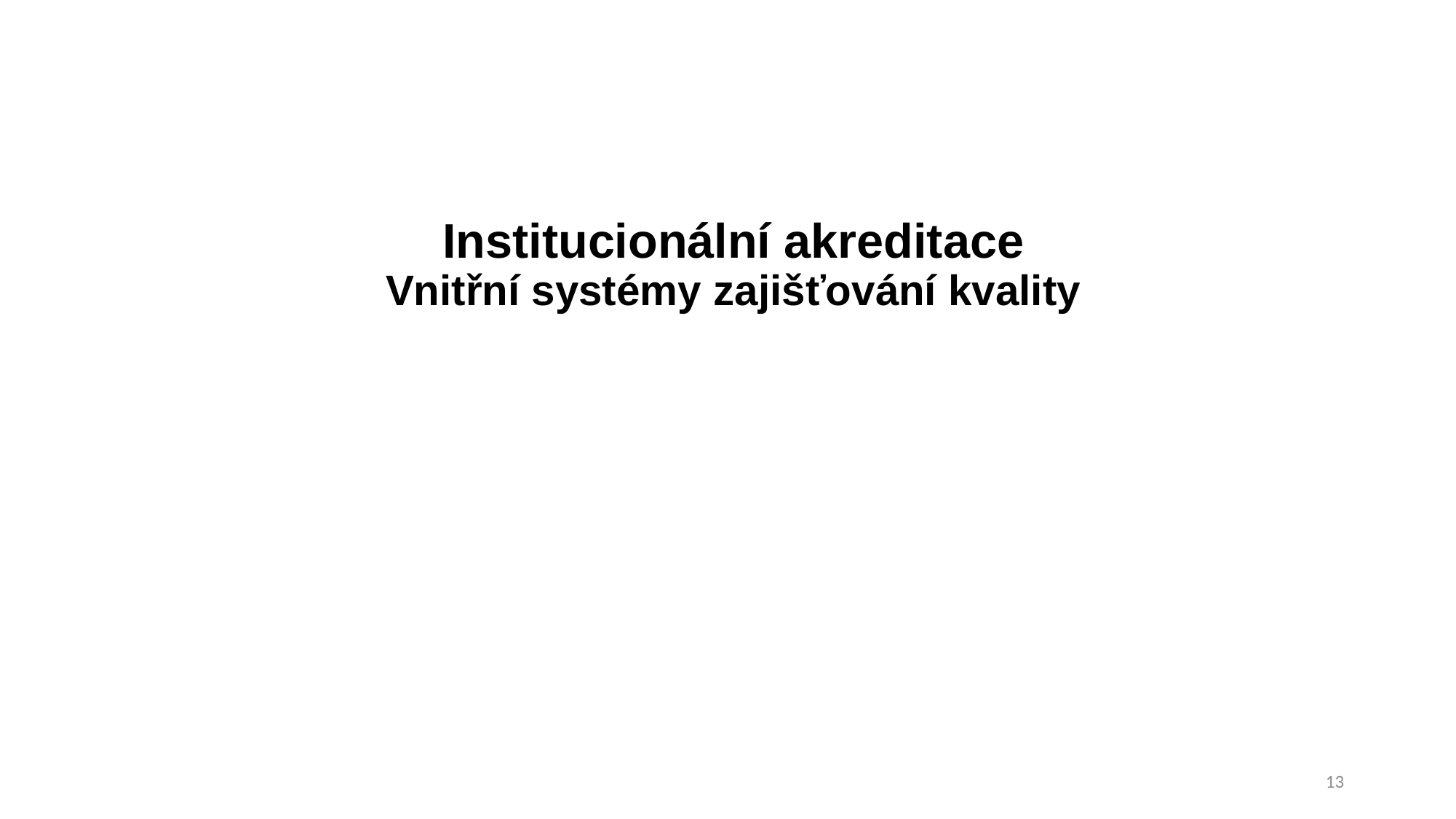

Institucionální akreditace
Vnitřní systémy zajišťování kvality

13